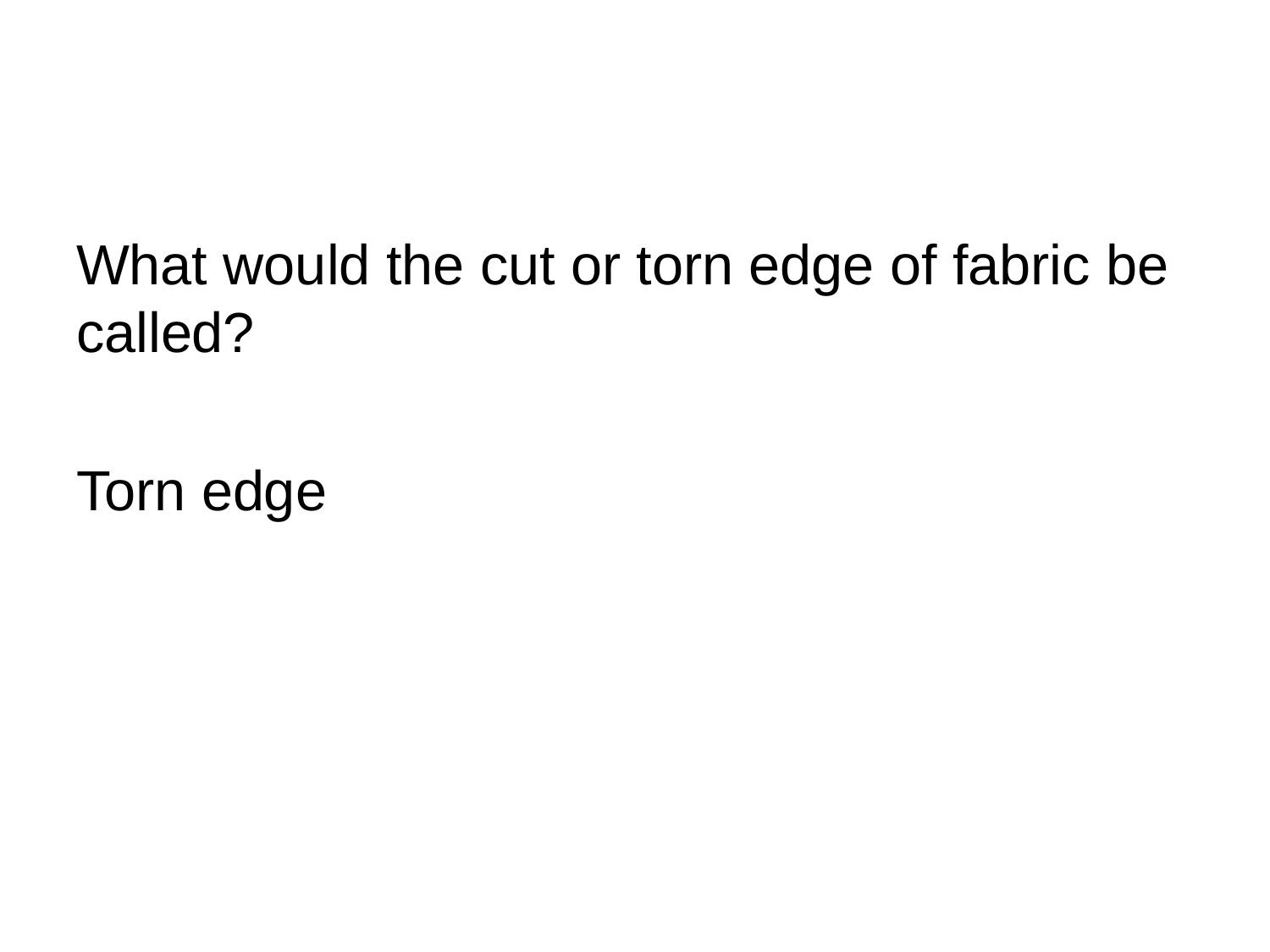

What would the cut or torn edge of fabric be called?

Torn edge